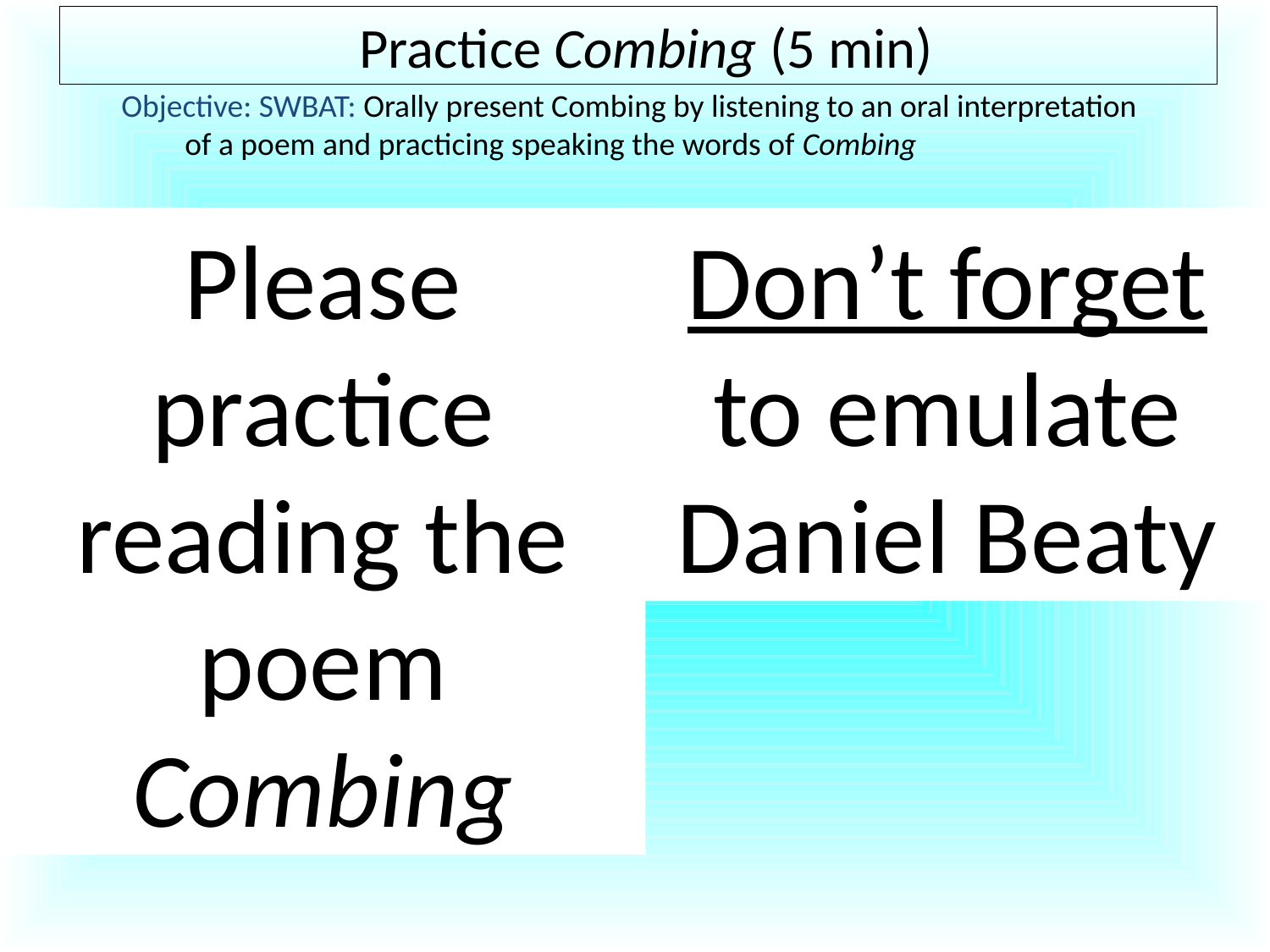

# Practice Combing (5 min)
Objective: SWBAT: Orally present Combing by listening to an oral interpretation of a poem and practicing speaking the words of Combing

Please practice reading the poem Combing
Don’t forget to emulate Daniel Beaty